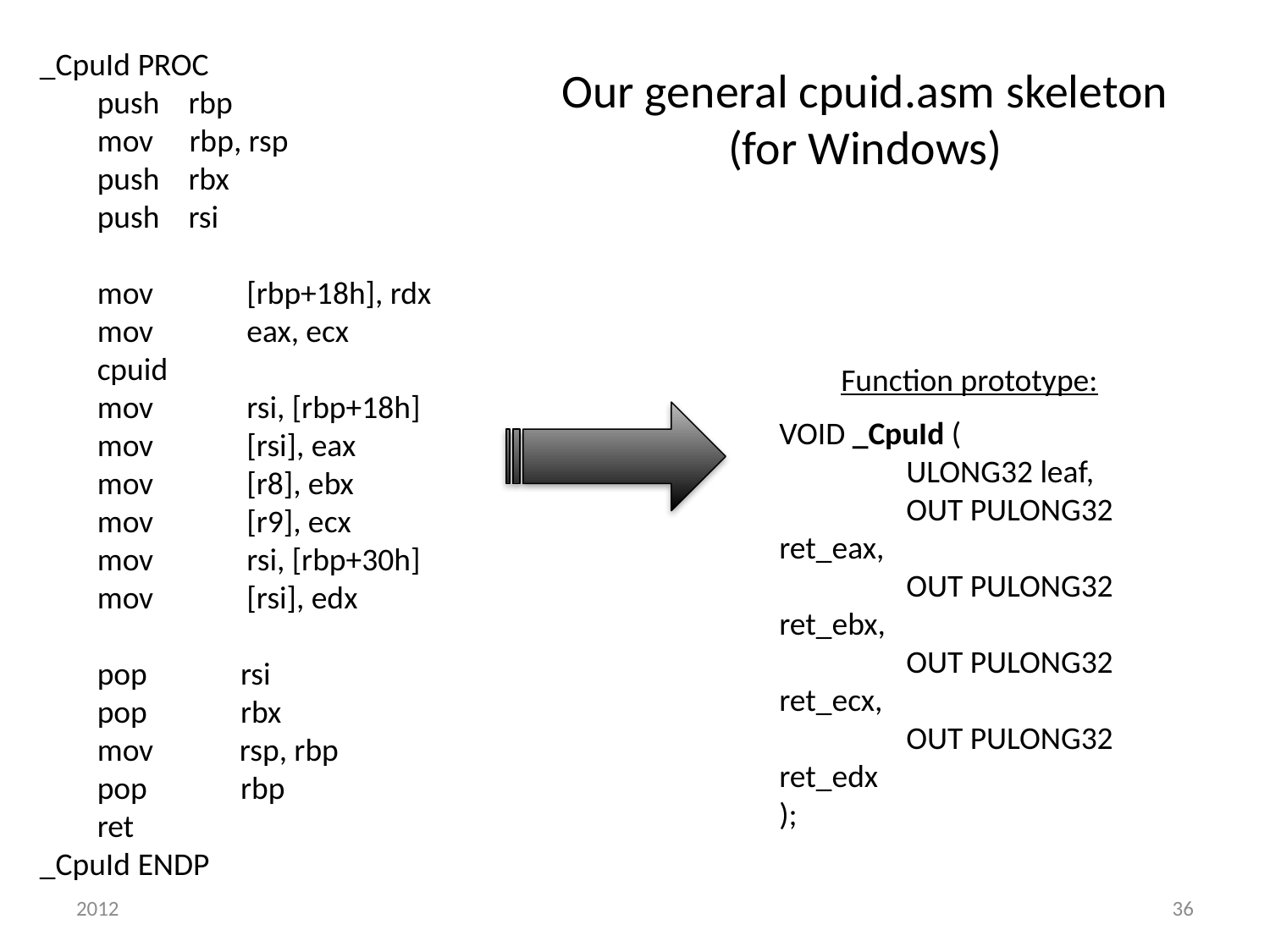

_CpuId PROC
        push    rbp
        mov     rbp, rsp
        push    rbx
        push    rsi

        mov             [rbp+18h], rdx
        mov             eax, ecx
        cpuid
        mov             rsi, [rbp+18h]
        mov             [rsi], eax
        mov             [r8], ebx
        mov             [r9], ecx
        mov             rsi, [rbp+30h]
        mov             [rsi], edx

        pop             rsi
        pop             rbx
        mov            rsp, rbp
        pop             rbp
        ret
_CpuId ENDP
# Our general cpuid.asm skeleton (for Windows)
Function prototype:

VOID _CpuId (
	ULONG32 leaf,
	OUT PULONG32 ret_eax,
	OUT PULONG32 ret_ebx,
	OUT PULONG32 ret_ecx,
	OUT PULONG32 ret_edx
);
2012

36